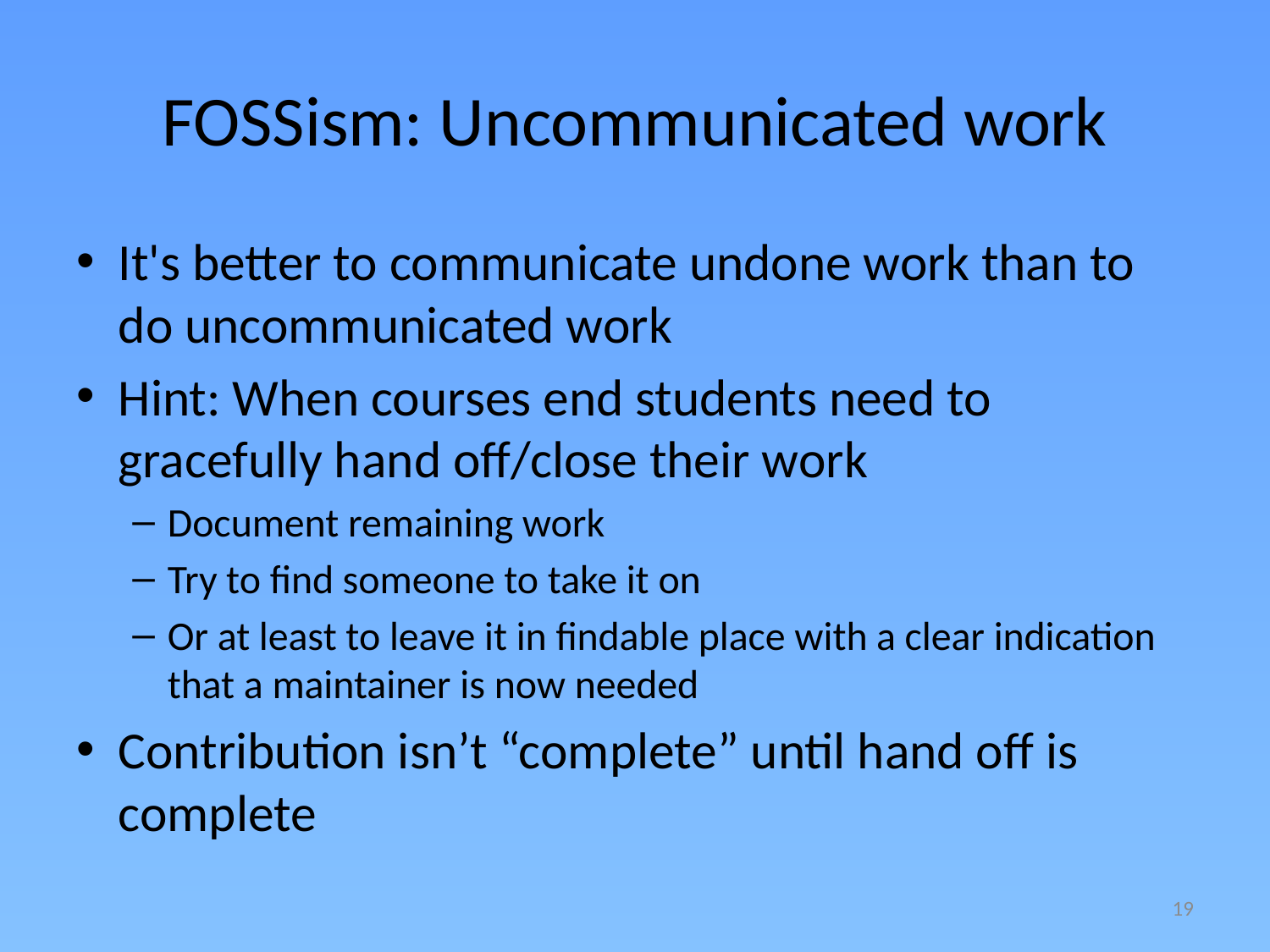

# FOSSism: Uncommunicated work
It's better to communicate undone work than to do uncommunicated work
Hint: When courses end students need to gracefully hand off/close their work
Document remaining work
Try to find someone to take it on
Or at least to leave it in findable place with a clear indication that a maintainer is now needed
Contribution isn’t “complete” until hand off is complete
19